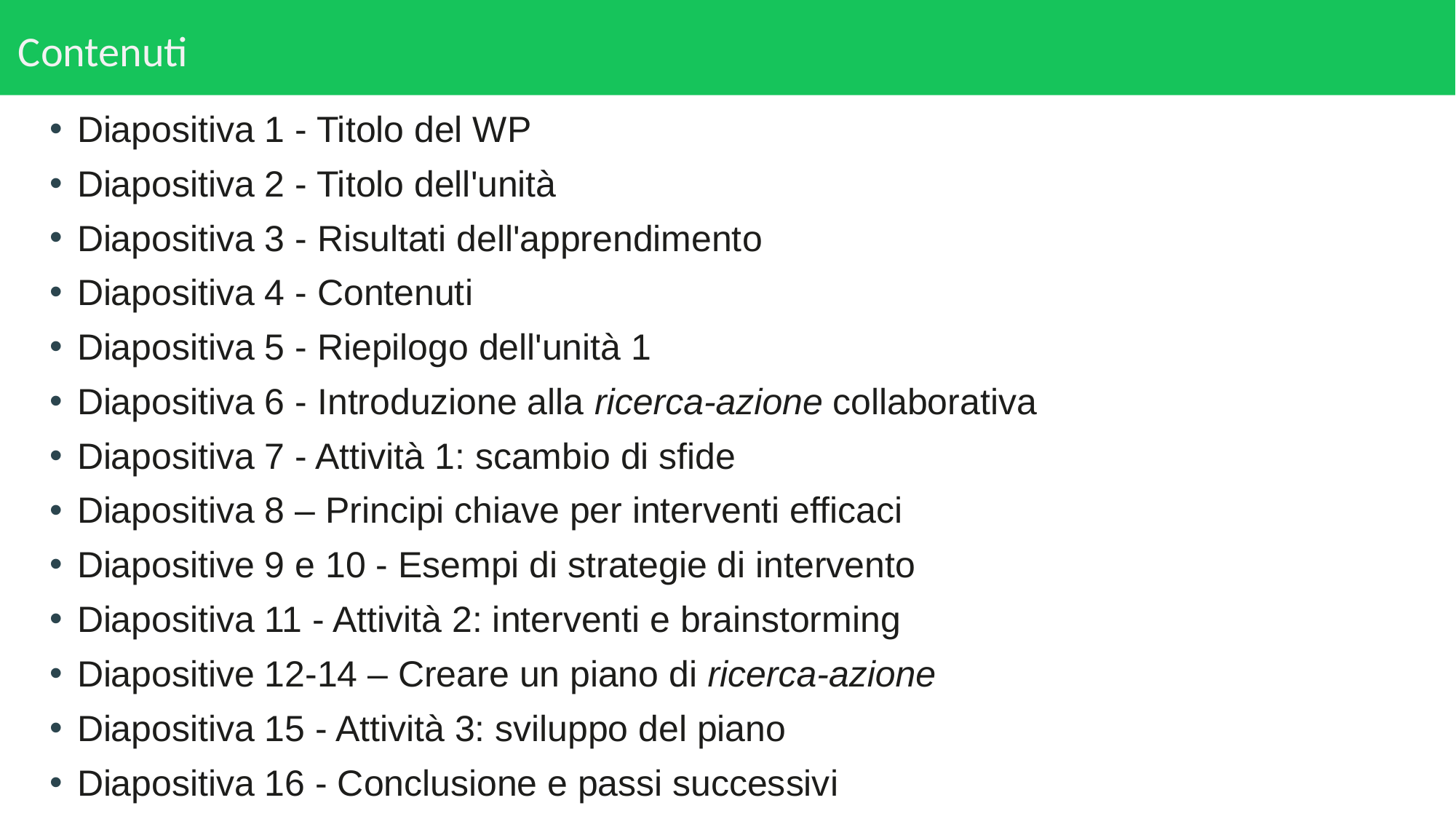

# Contenuti
Diapositiva 1 - Titolo del WP
Diapositiva 2 - Titolo dell'unità
Diapositiva 3 - Risultati dell'apprendimento
Diapositiva 4 - Contenuti
Diapositiva 5 - Riepilogo dell'unità 1
Diapositiva 6 - Introduzione alla ricerca-azione collaborativa
Diapositiva 7 - Attività 1: scambio di sfide
Diapositiva 8 – Principi chiave per interventi efficaci
Diapositive 9 e 10 - Esempi di strategie di intervento
Diapositiva 11 - Attività 2: interventi e brainstorming
Diapositive 12-14 – Creare un piano di ricerca-azione
Diapositiva 15 - Attività 3: sviluppo del piano
Diapositiva 16 - Conclusione e passi successivi